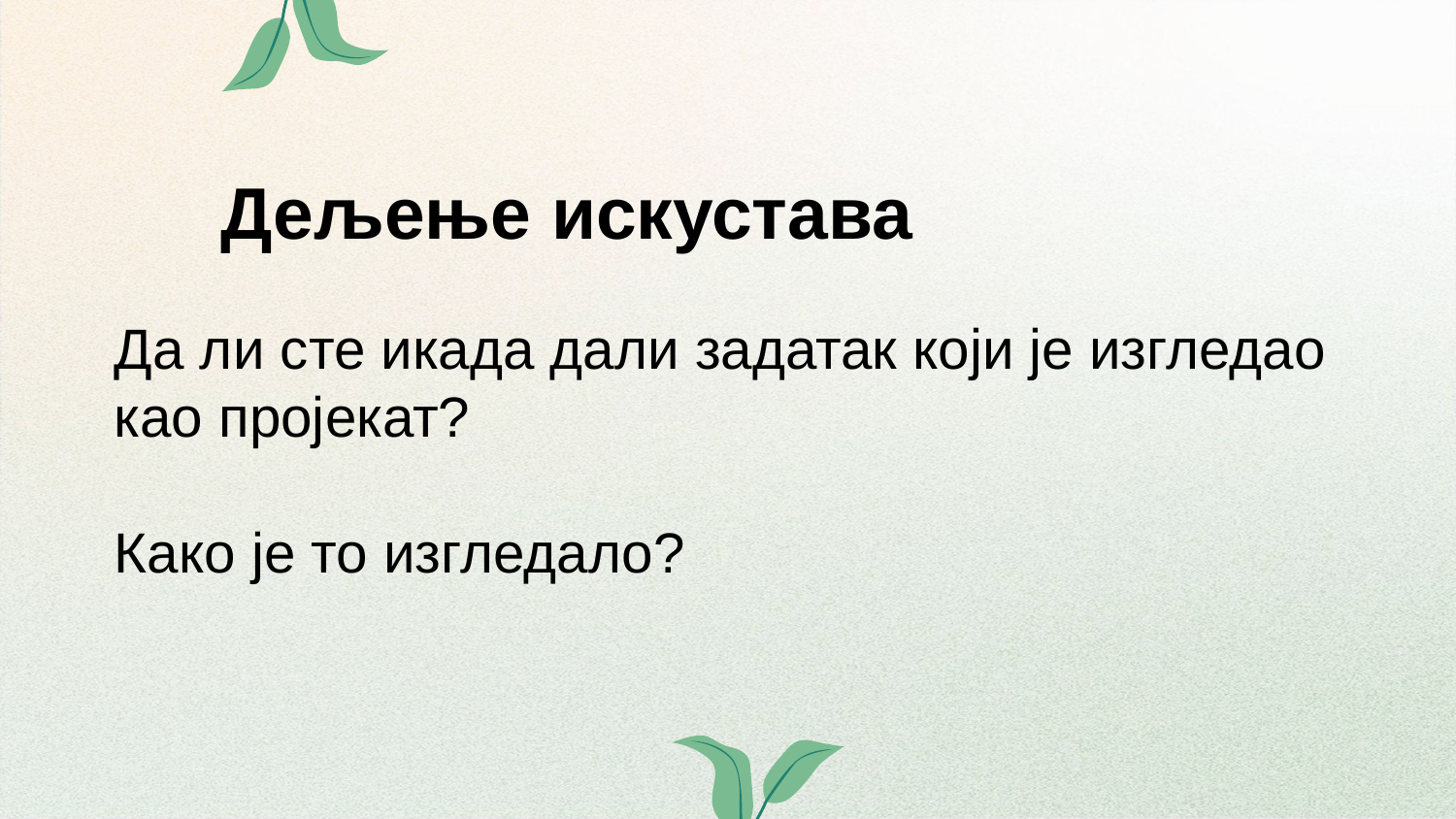

# Дељење искустава
Да ли сте икада дали задатак који је изгледао као пројекат?

Како је то изгледало?